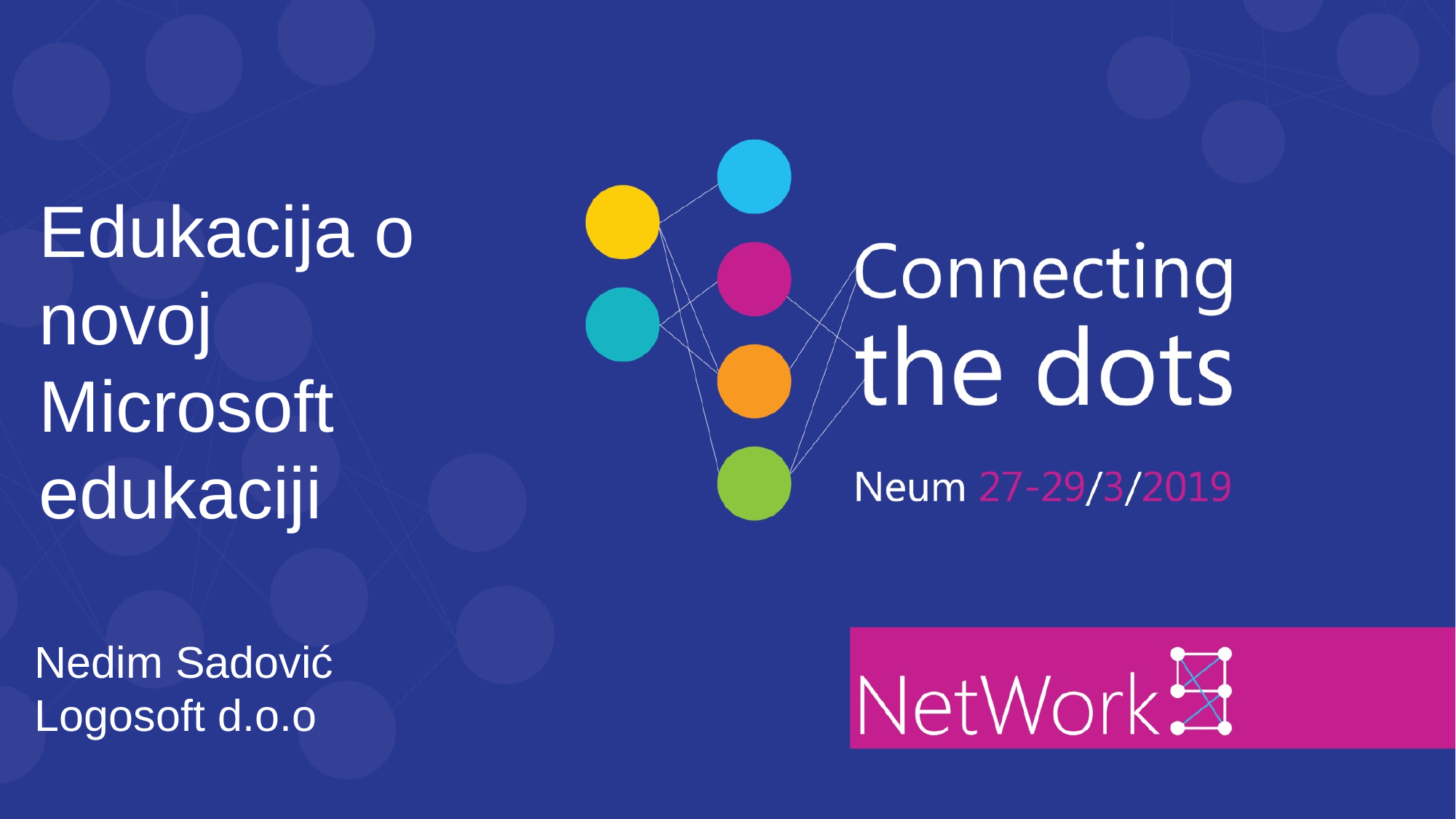

Edukacija o novoj Microsoft edukaciji
Nedim Sadović
Logosoft d.o.o